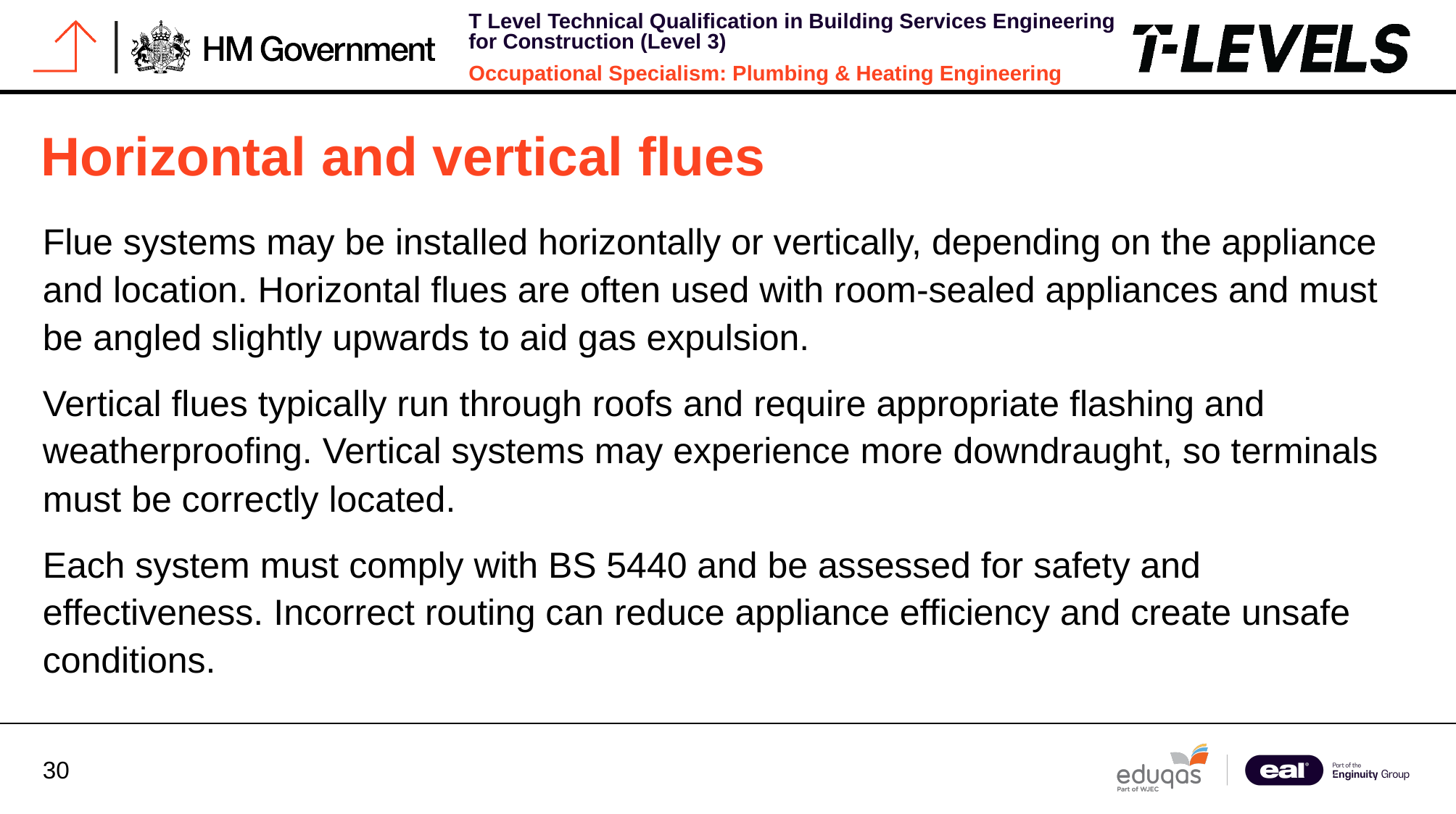

# Horizontal and vertical flues
Flue systems may be installed horizontally or vertically, depending on the appliance and location. Horizontal flues are often used with room-sealed appliances and must be angled slightly upwards to aid gas expulsion.
Vertical flues typically run through roofs and require appropriate flashing and weatherproofing. Vertical systems may experience more downdraught, so terminals must be correctly located.
Each system must comply with BS 5440 and be assessed for safety and effectiveness. Incorrect routing can reduce appliance efficiency and create unsafe conditions.